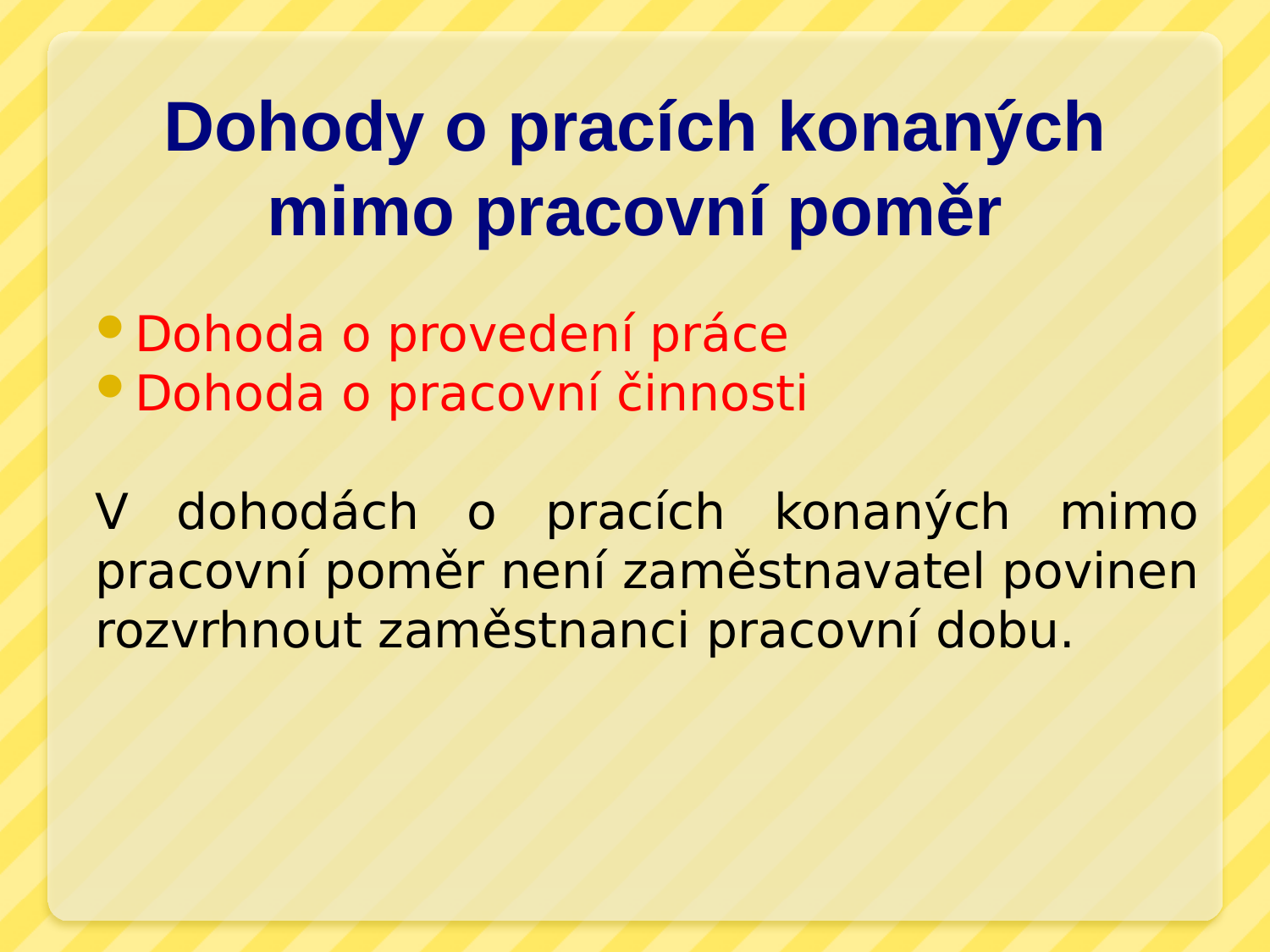

# Dohody o pracích konaných mimo pracovní poměr
Dohoda o provedení práce
Dohoda o pracovní činnosti

V dohodách o pracích konaných mimo pracovní poměr není zaměstnavatel povinen rozvrhnout zaměstnanci pracovní dobu.